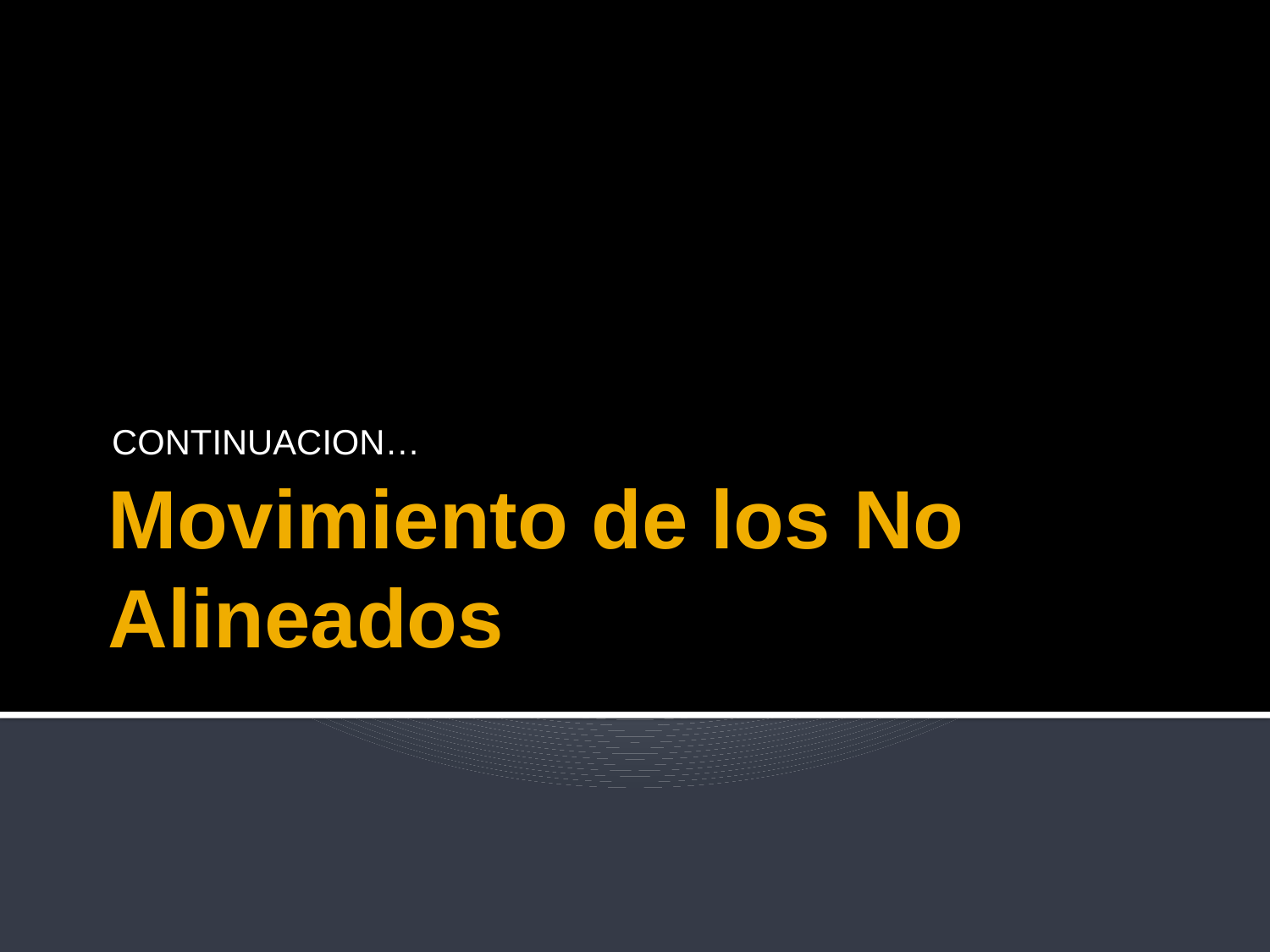

CONTINUACION…
# Movimiento de los No Alineados